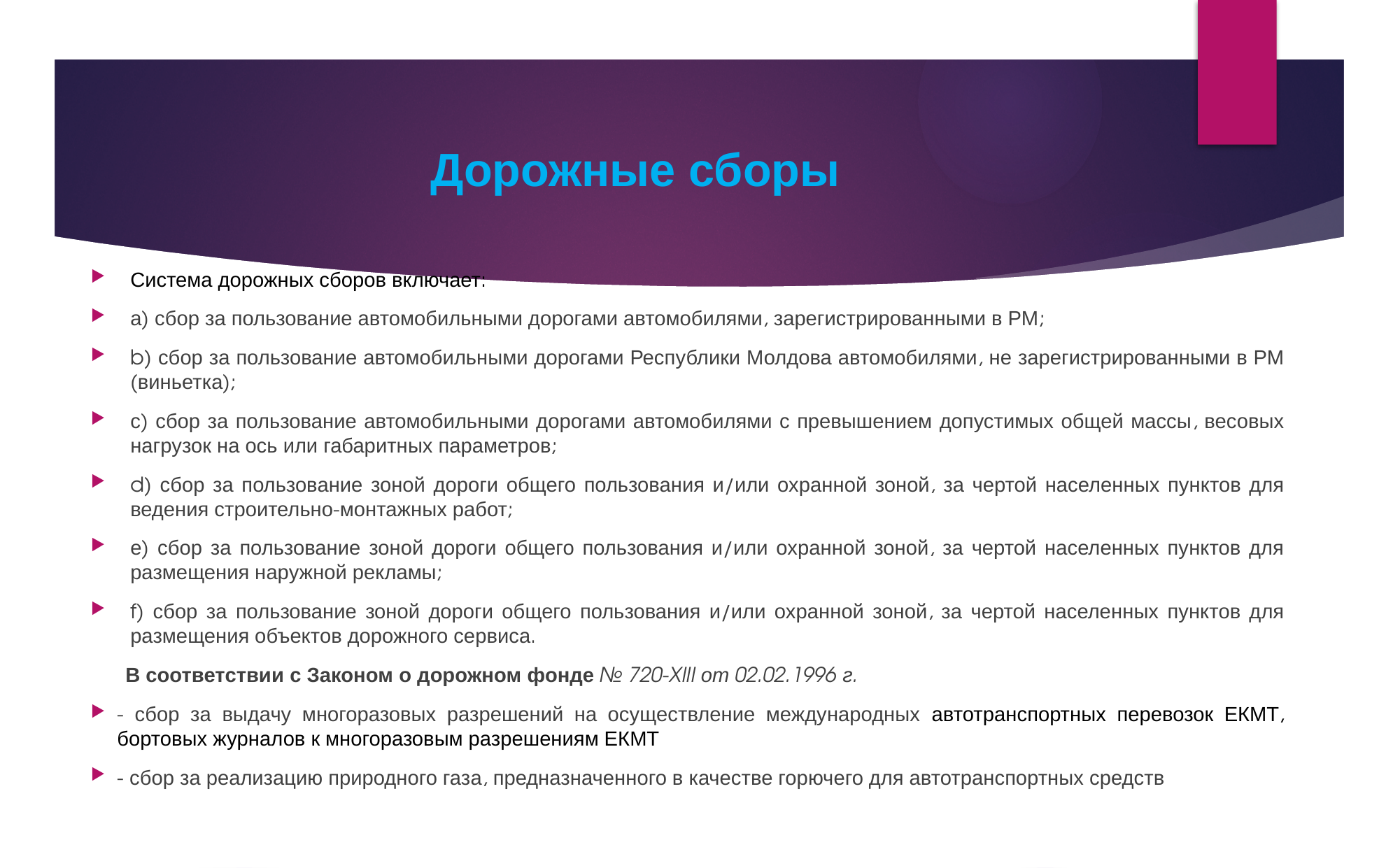

# Дорожные сборы
Система дорожных сборов включает:
а) сбор за пользование автомобильными дорогами автомобилями, зарегистрированными в РМ;
b) сбор за пользование автомобильными дорогами Республики Молдова автомобилями, не зарегистрированными в РМ (виньетка);
с) сбор за пользование автомобильными дорогами автомобилями с превышением допустимых общей массы, весовых нагрузок на ось или габаритных параметров;
d) сбор за пользование зоной дороги общего пользования и/или охранной зоной, за чертой населенных пунктов для ведения строительно-монтажных работ;
е) сбор за пользование зоной дороги общего пользования и/или охранной зоной, за чертой населенных пунктов для размещения наружной рекламы;
f) сбор за пользование зоной дороги общего пользования и/или охранной зоной, за чертой населенных пунктов для размещения объектов дорожного сервиса.
      В соответствии с Законом о дорожном фонде № 720-XIII от 02.02.1996 г.
- сбор за выдачу многоразовых разрешений на осуществление международных автотранспортных перевозок ЕКМТ, бортовых журналов к многоразовым разрешениям ЕКМТ
- сбор за реализацию природного газа, предназначенного в качестве горючего для автотранспортных средств